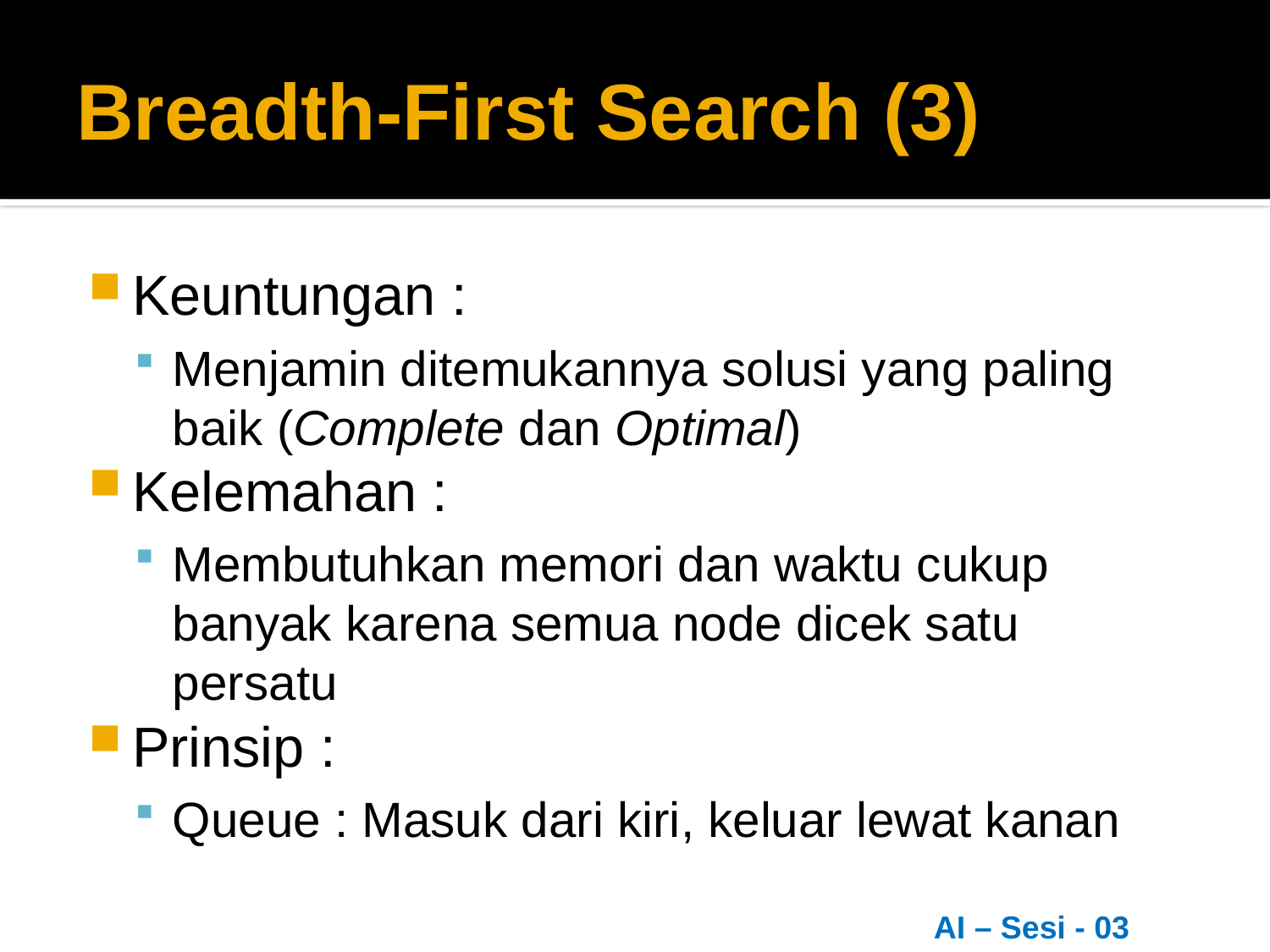

# Breadth-First Search (3)
Keuntungan :
Menjamin ditemukannya solusi yang paling baik (Complete dan Optimal)
Kelemahan :
Membutuhkan memori dan waktu cukup banyak karena semua node dicek satu persatu
Prinsip :
Queue : Masuk dari kiri, keluar lewat kanan